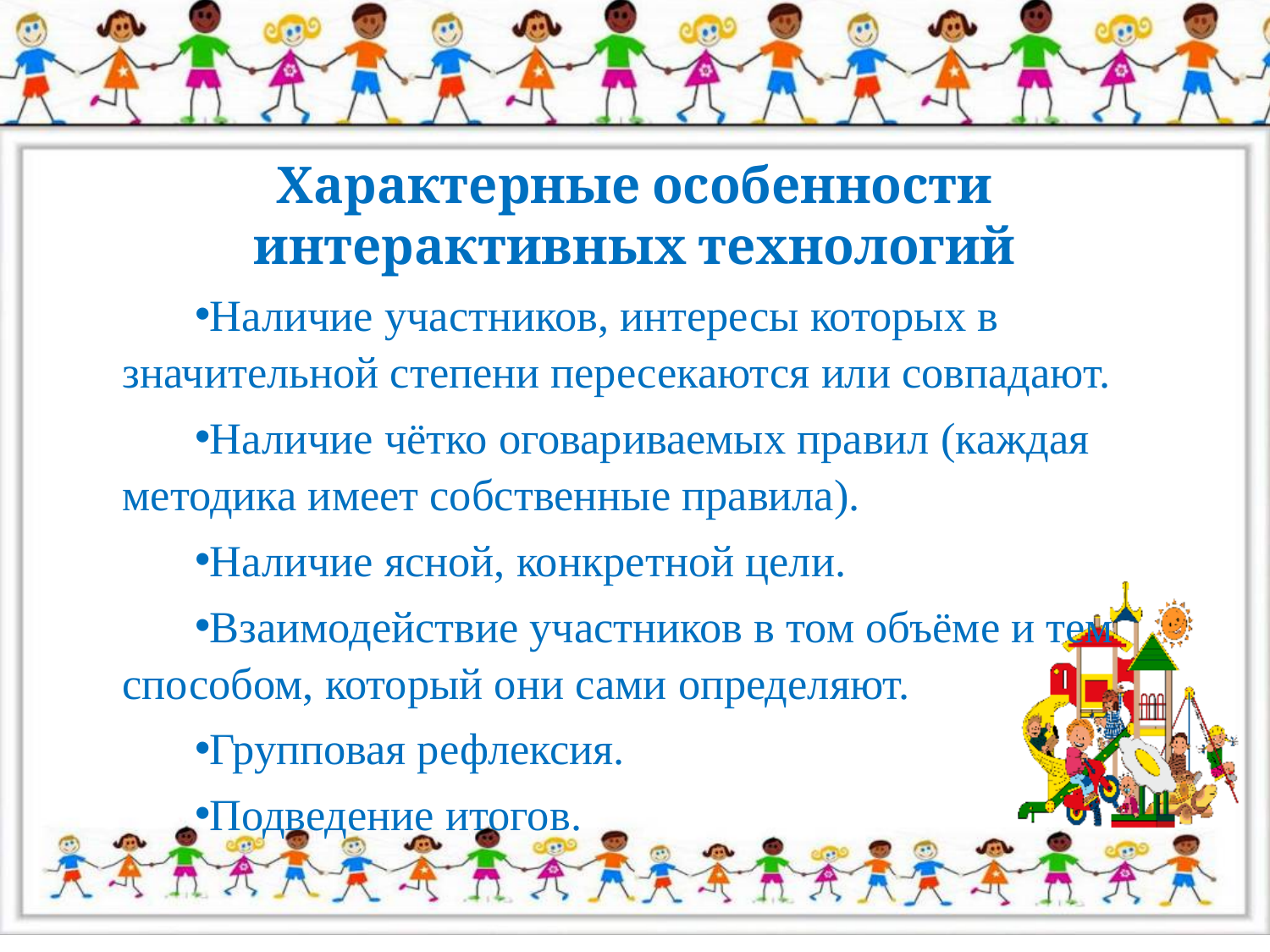

Характерные особенности интерактивных технологий
Наличие участников, интересы которых в значительной степени пересекаются или совпадают.
Наличие чётко оговариваемых правил (каждая методика имеет собственные правила).
Наличие ясной, конкретной цели.
Взаимодействие участников в том объёме и тем способом, который они сами определяют.
Групповая рефлексия.
Подведение итогов.